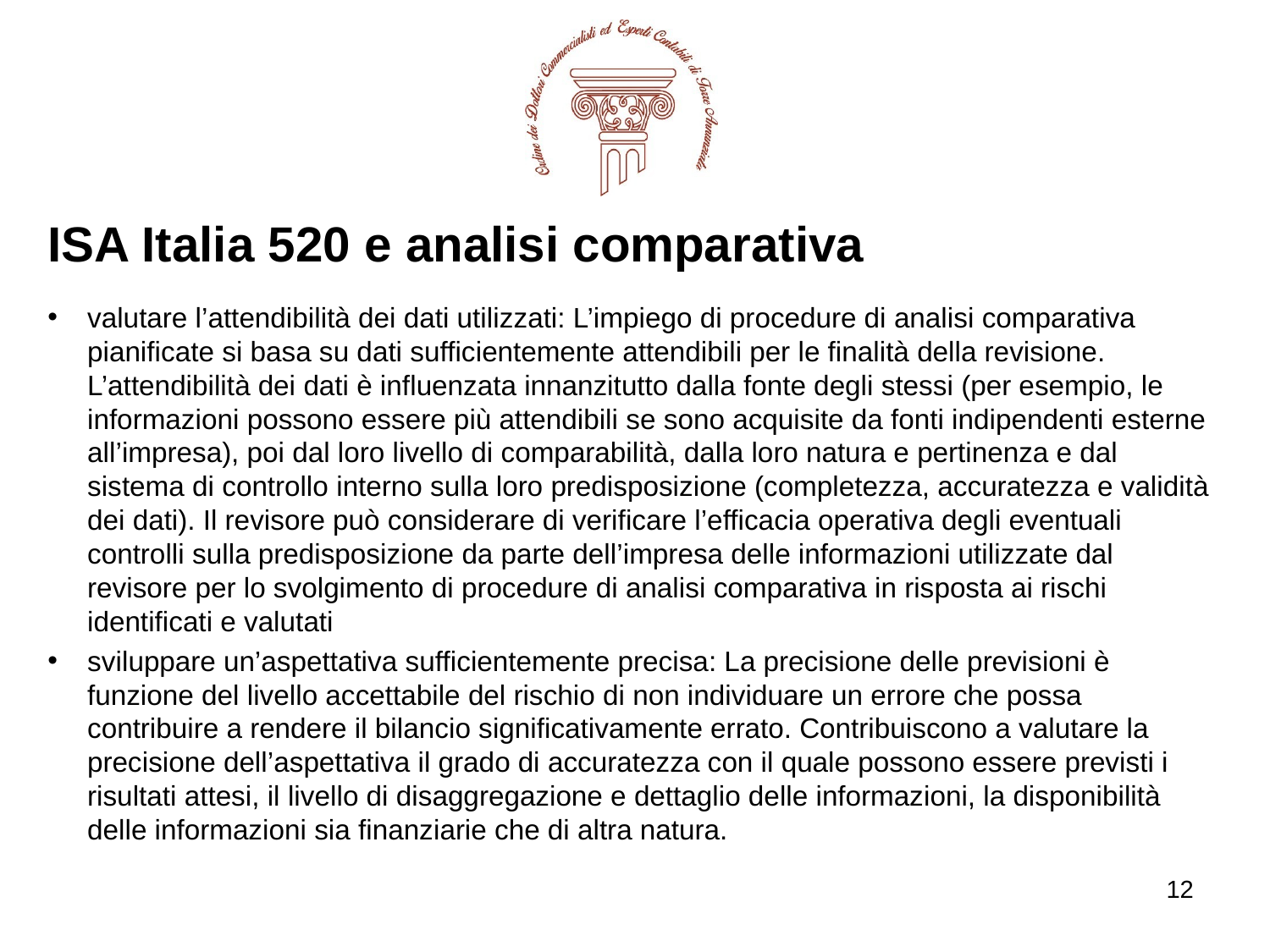

ISA Italia 520 e analisi comparativa

valutare l’attendibilità dei dati utilizzati: L’impiego di procedure di analisi comparativa pianificate si basa su dati sufficientemente attendibili per le finalità della revisione. L’attendibilità dei dati è influenzata innanzitutto dalla fonte degli stessi (per esempio, le informazioni possono essere più attendibili se sono acquisite da fonti indipendenti esterne all’impresa), poi dal loro livello di comparabilità, dalla loro natura e pertinenza e dal sistema di controllo interno sulla loro predisposizione (completezza, accuratezza e validità dei dati). Il revisore può considerare di verificare l’efficacia operativa degli eventuali controlli sulla predisposizione da parte dell’impresa delle informazioni utilizzate dal revisore per lo svolgimento di procedure di analisi comparativa in risposta ai rischi identificati e valutati
sviluppare un’aspettativa sufficientemente precisa: La precisione delle previsioni è funzione del livello accettabile del rischio di non individuare un errore che possa contribuire a rendere il bilancio significativamente errato. Contribuiscono a valutare la precisione dell’aspettativa il grado di accuratezza con il quale possono essere previsti i risultati attesi, il livello di disaggregazione e dettaglio delle informazioni, la disponibilità delle informazioni sia finanziarie che di altra natura.

12